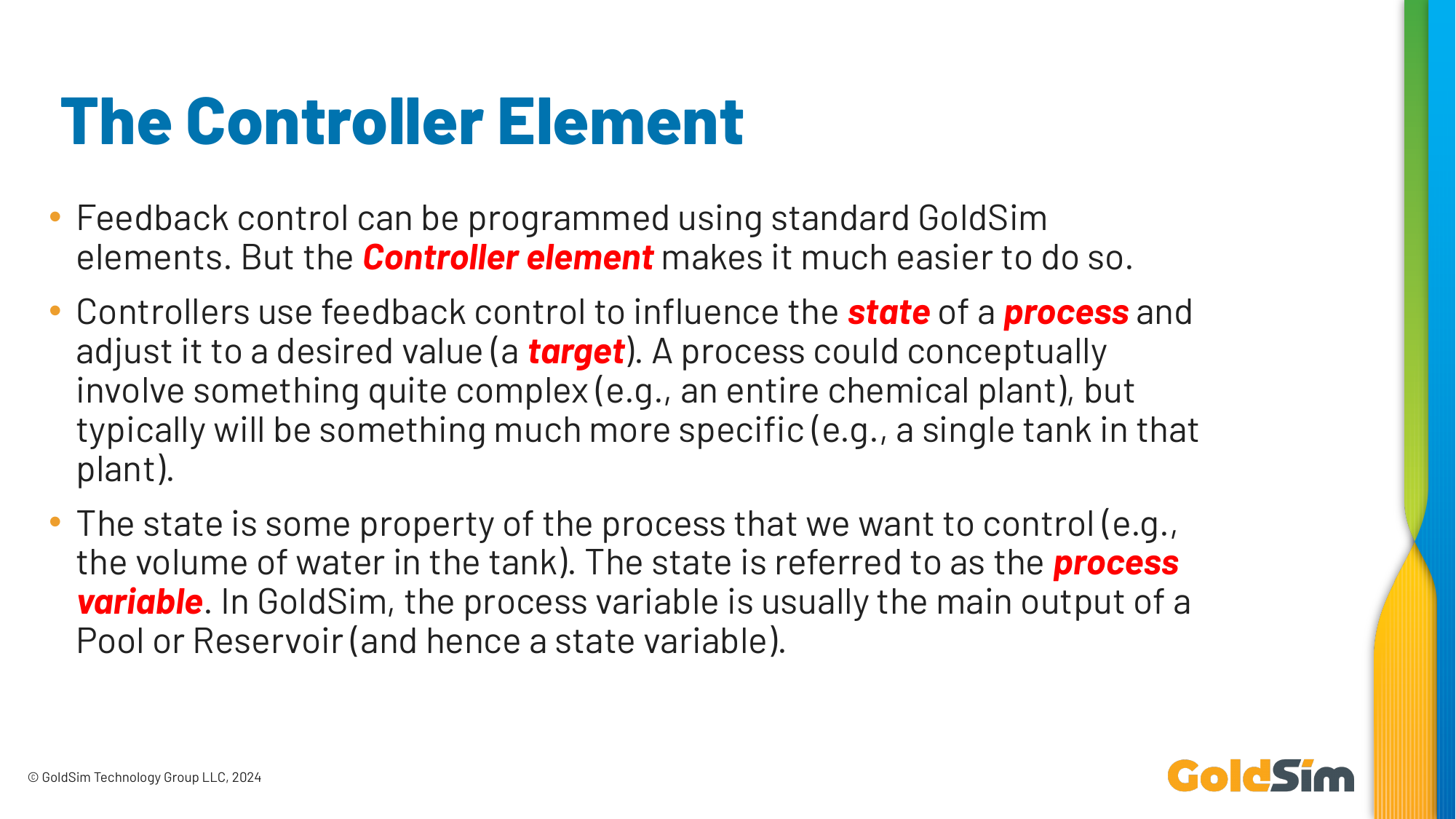

# The Controller Element
Feedback control can be programmed using standard GoldSim elements. But the Controller element makes it much easier to do so.
Controllers use feedback control to influence the state of a process and adjust it to a desired value (a target). A process could conceptually involve something quite complex (e.g., an entire chemical plant), but typically will be something much more specific (e.g., a single tank in that plant).
The state is some property of the process that we want to control (e.g., the volume of water in the tank). The state is referred to as the process variable. In GoldSim, the process variable is usually the main output of a Pool or Reservoir (and hence a state variable).

© GoldSim Technology Group LLC, 2024